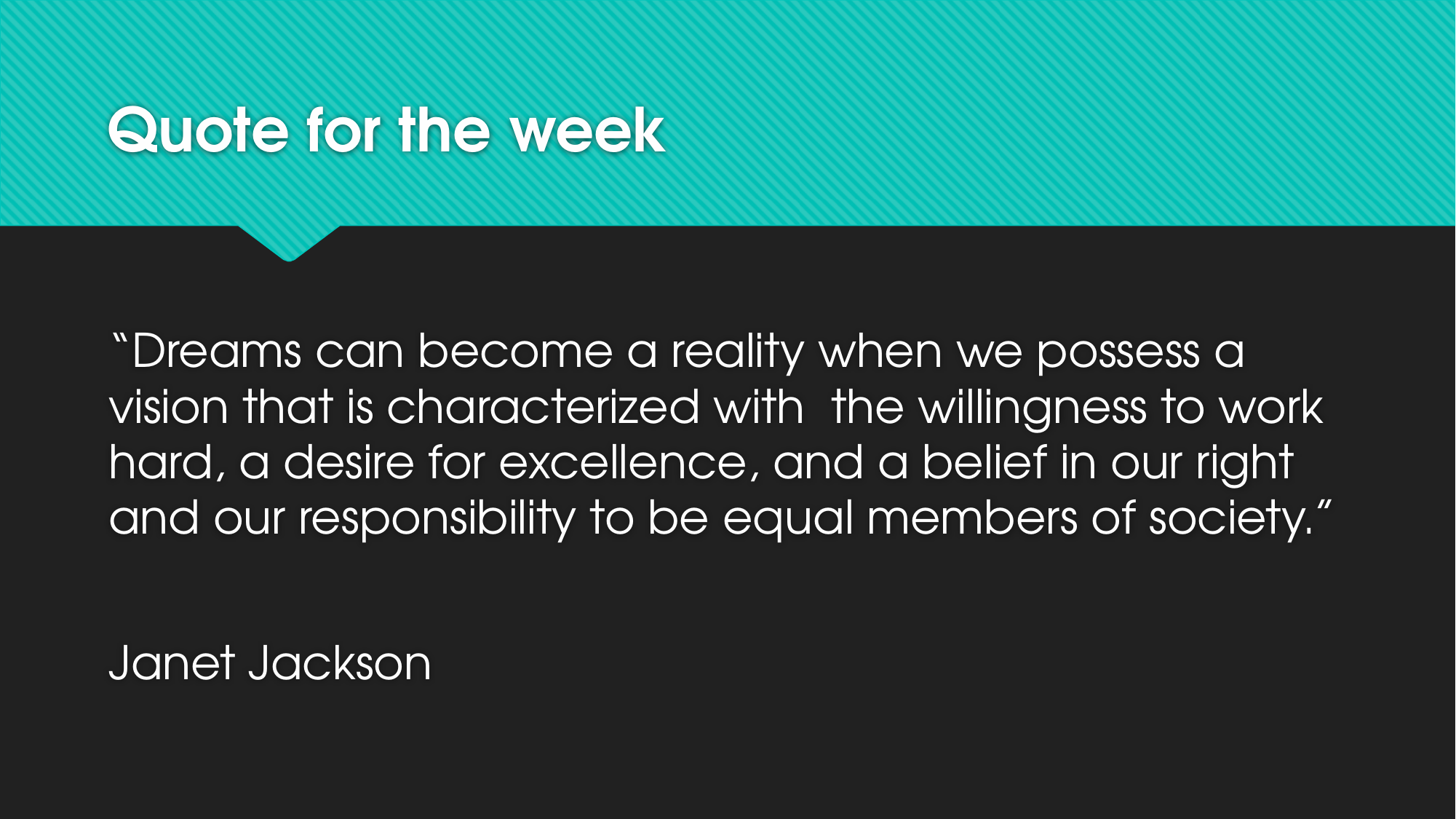

# Quote for the week

“Dreams can become a reality when we possess a vision that is characterized with  the willingness to work hard, a desire for excellence, and a belief in our right and our responsibility to be equal members of society.”

Janet Jackson